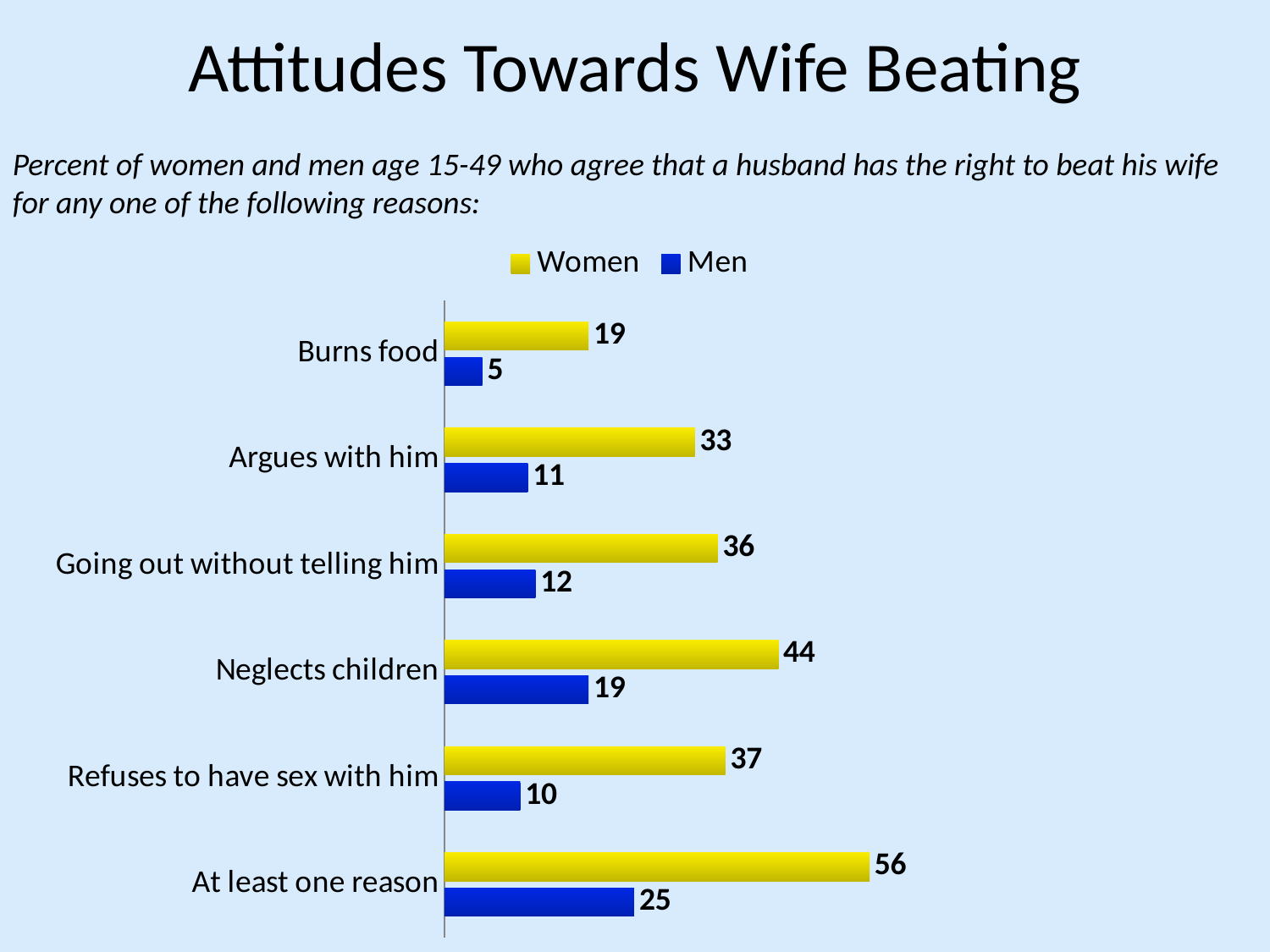

# Attitudes Towards Wife Beating
Percent of women and men age 15-49 who agree that a husband has the right to beat his wife for any one of the following reasons:

### Chart

| Category | Men | Women |
|---|---|---|
| At least one reason | 25.0 | 56.0 |
| Refuses to have sex with him | 10.0 | 37.0 |
| Neglects children | 19.0 | 44.0 |
| Going out without telling him | 12.0 | 36.0 |
| Argues with him | 11.0 | 33.0 |
| Burns food | 5.0 | 19.0 |